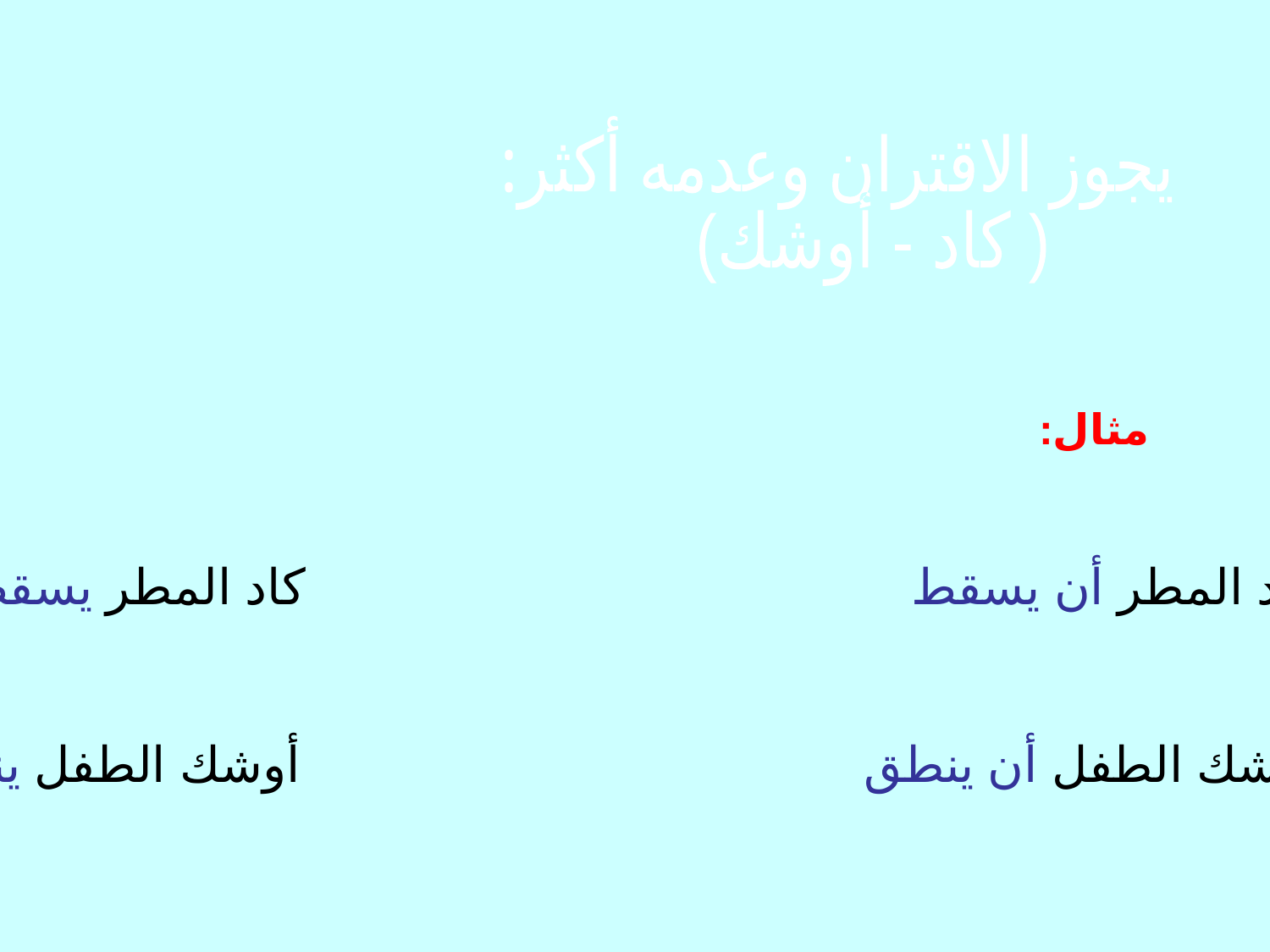

يجوز الاقتران وعدمه أكثر:
( كاد - أوشك)
مثال:
كاد المطر أن يسقط                                            كاد المطر يسقط

أوشك الطفل أن ينطق                                         أوشك الطفل ينطق